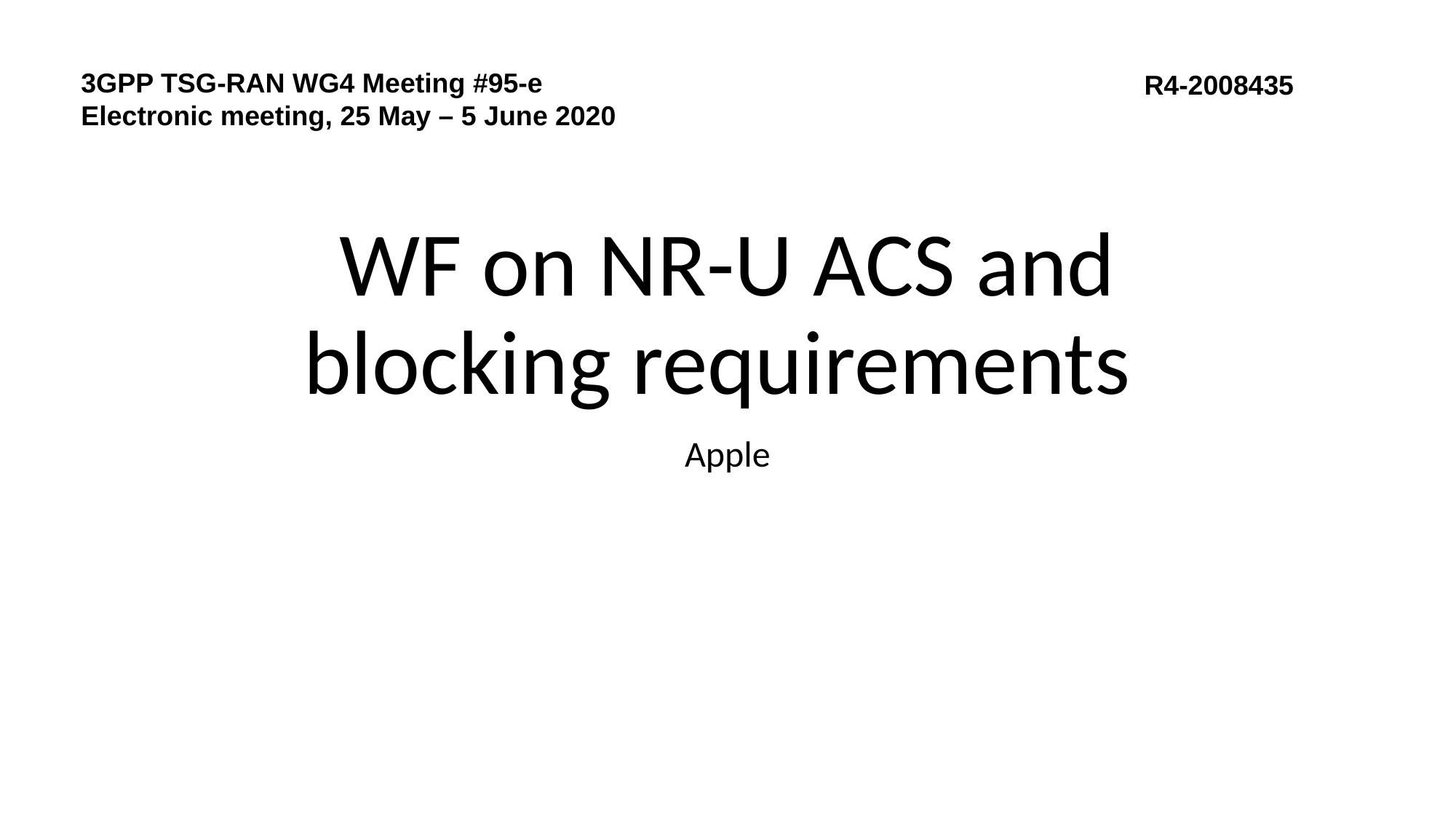

3GPP TSG-RAN WG4 Meeting #95-e
Electronic meeting, 25 May – 5 June 2020
R4-2008435
# WF on NR-U ACS and blocking requirements
Apple